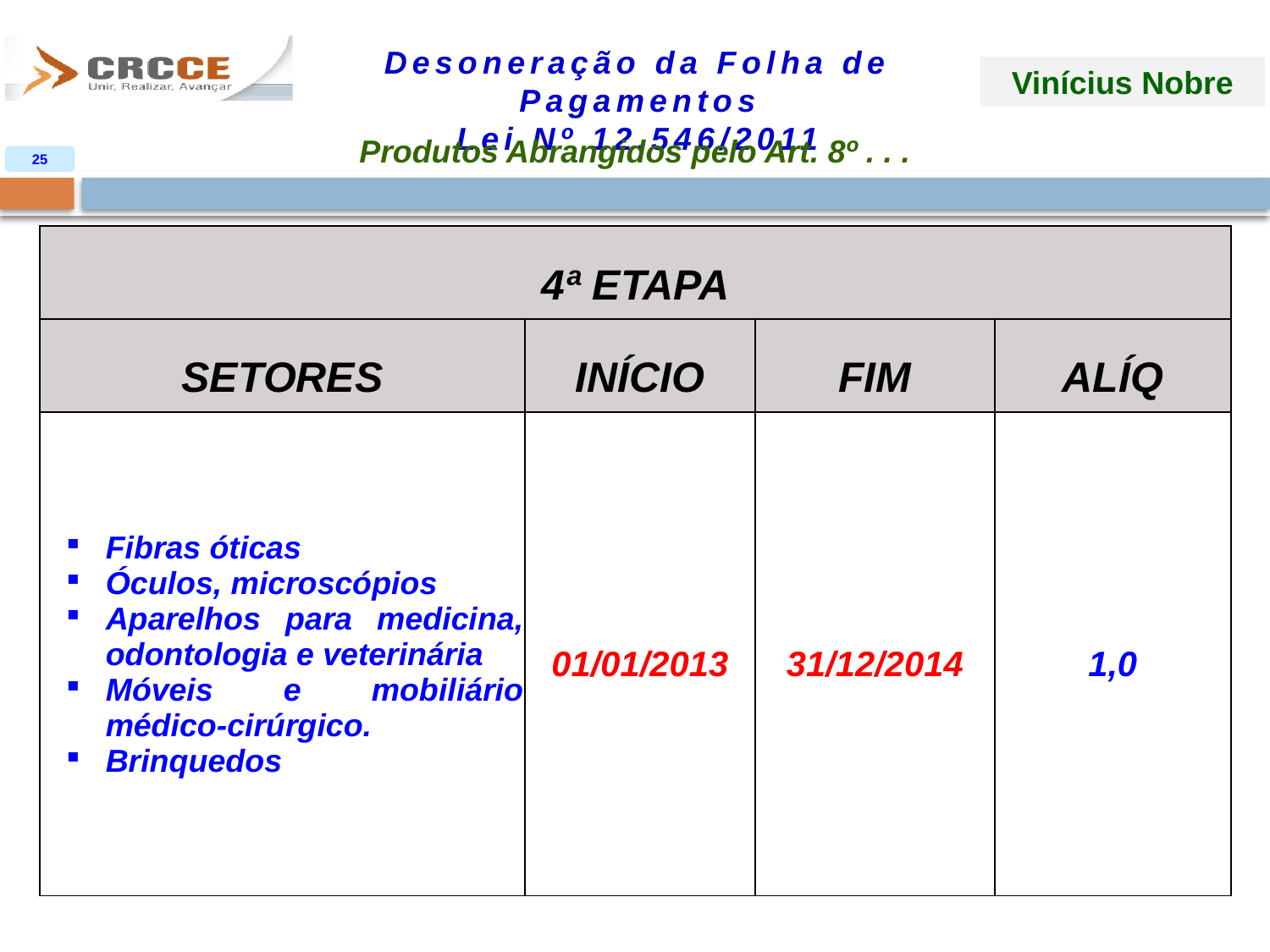

Produtos Abrangidos pelo Art. 8º . . .
25
| 4ª ETAPA |  |  |  |
| --- | --- | --- | --- |
| SETORES | INÍCIO | FIM | ALÍQ |
| Fibras óticas Óculos, microscópios Aparelhos para medicina, odontologia e veterinária Móveis e mobiliário médico-cirúrgico. Brinquedos | 01/01/2013 | 31/12/2014 | 1,0 |